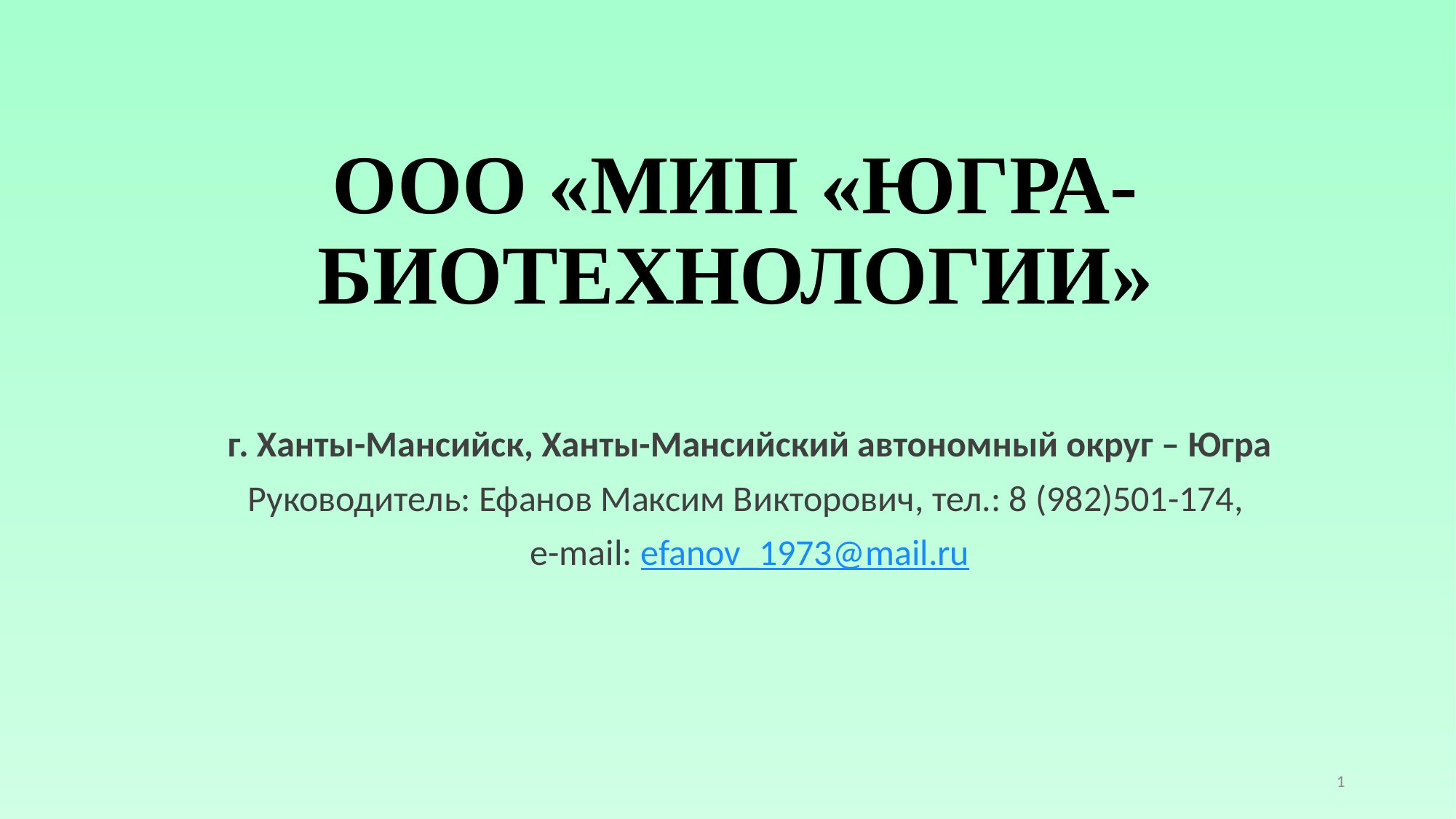

# ООО «МИП «ЮГРА-БИОТЕХНОЛОГИИ»
г. Ханты-Мансийск, Ханты-Мансийский автономный округ – Югра
Руководитель: Ефанов Максим Викторович, тел.: 8 (982)501-174,
e-mail: efanov_1973@mail.ru

1